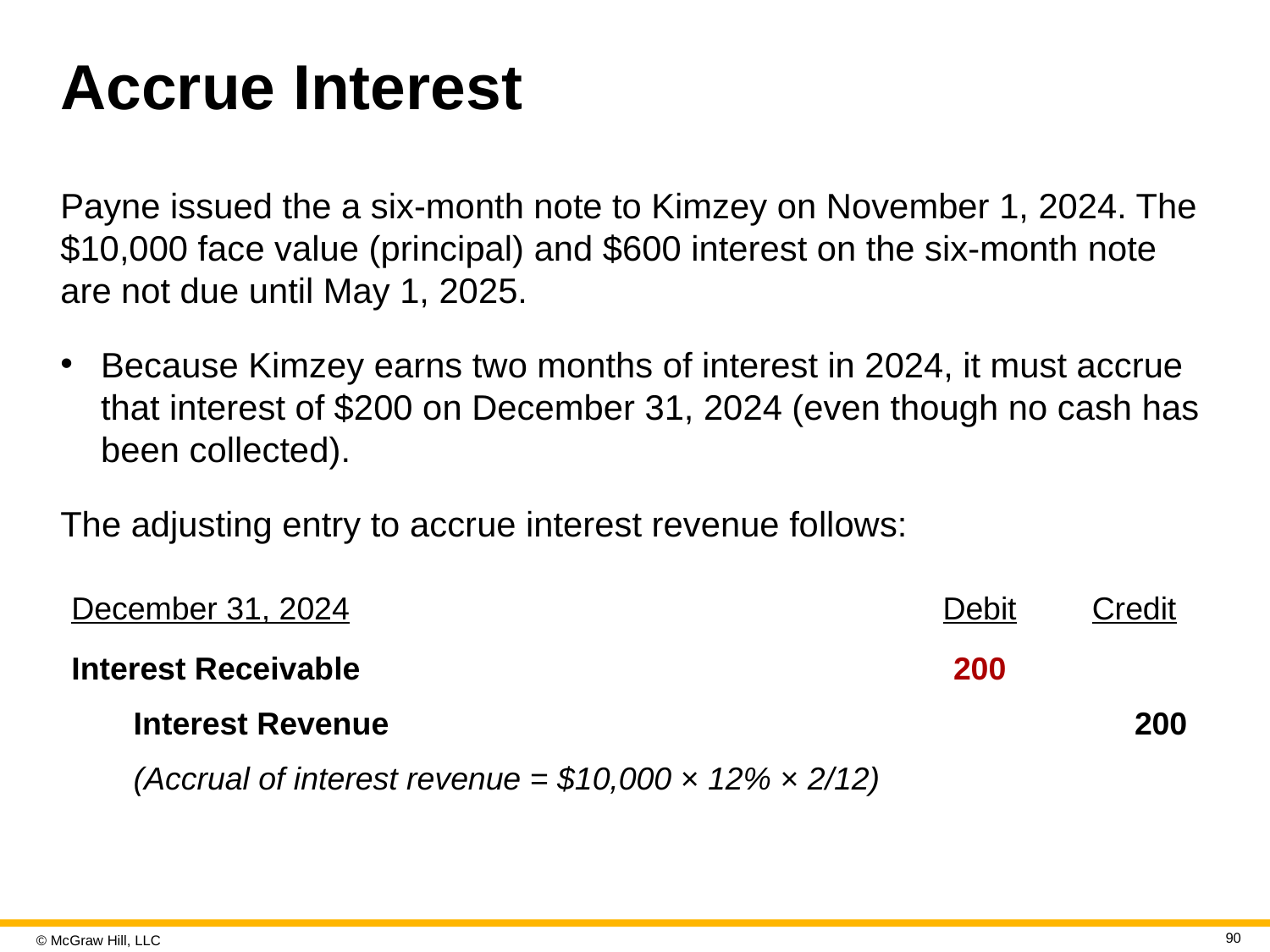

# Accrue Interest
Payne issued the a six-month note to Kimzey on November 1, 2024. The $10,000 face value (principal) and $600 interest on the six-month note are not due until May 1, 2025.
Because Kimzey earns two months of interest in 2024, it must accrue that interest of $200 on December 31, 2024 (even though no cash has been collected).
The adjusting entry to accrue interest revenue follows:
| December 31, 2024 | Debit | Credit |
| --- | --- | --- |
| Interest Receivable | 200 |  |
| Interest Revenue |  | 200 |
| (Accrual of interest revenue = $10,000 × 12% × 2/12) |  |  |
90